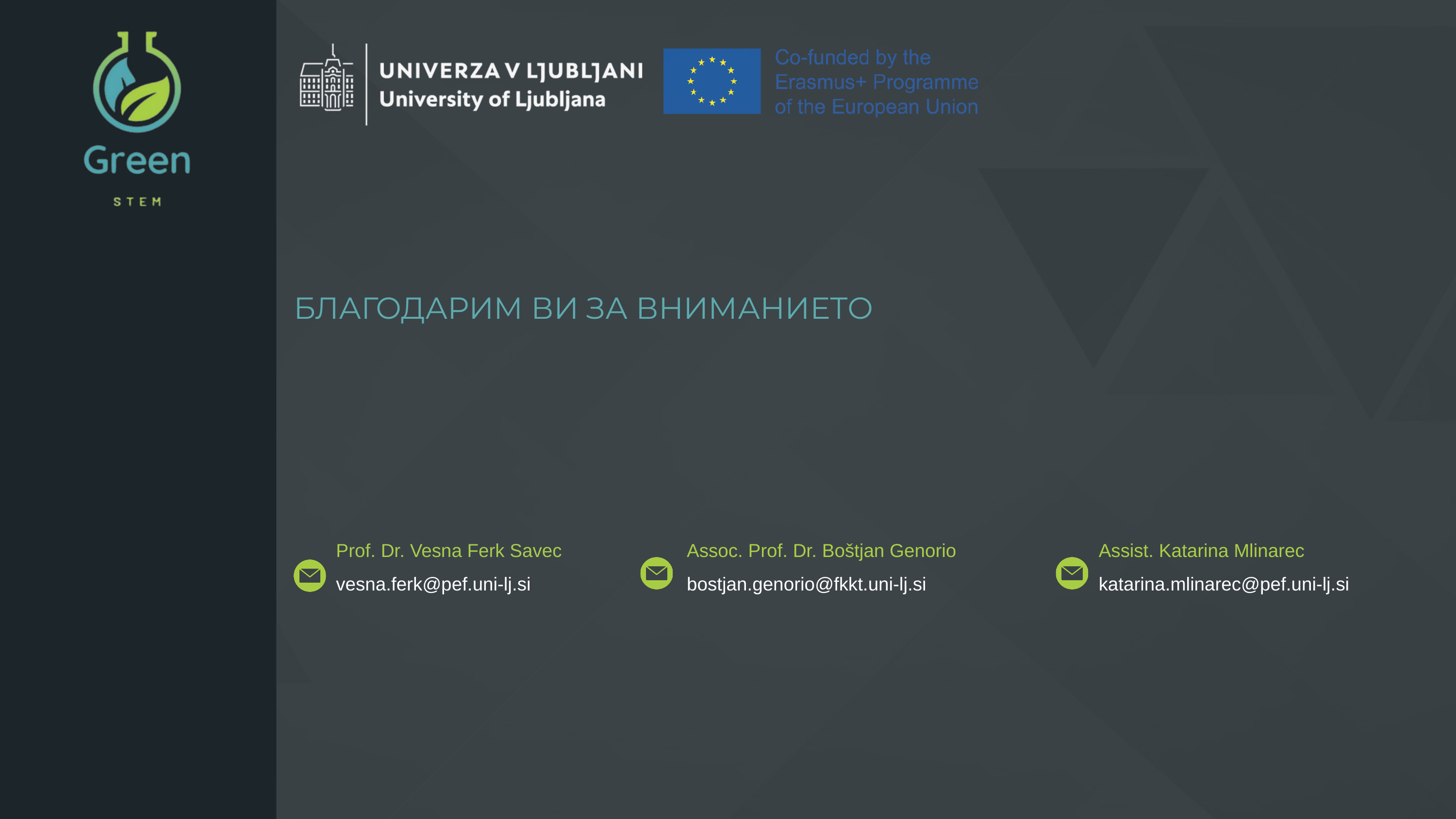

БЛАГОДАРИМ ВИ ЗА ВНИМАНИЕТО

Prof. Dr. Vesna Ferk Savec
vesna.ferk@pef.uni-lj.si

Assoc. Prof. Dr. Boštjan Genorio
bostjan.genorio@fkkt.uni-lj.si

Assist. Katarina Mlinarec
katarina.mlinarec@pef.uni-lj.si